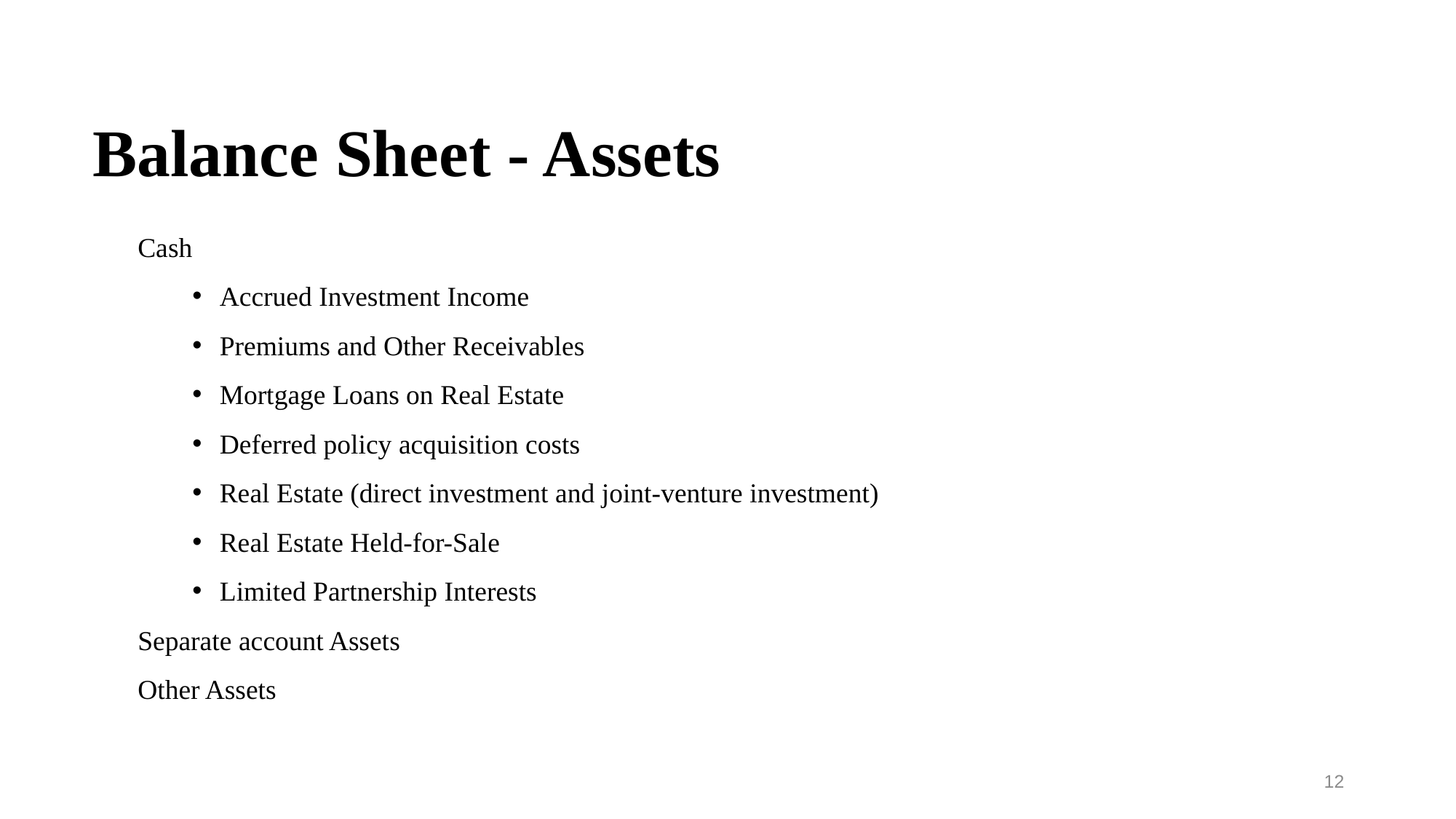

# Balance Sheet - Assets
Cash
Accrued Investment Income
Premiums and Other Receivables
Mortgage Loans on Real Estate
Deferred policy acquisition costs
Real Estate (direct investment and joint-venture investment)
Real Estate Held-for-Sale
Limited Partnership Interests
Separate account Assets
Other Assets

12